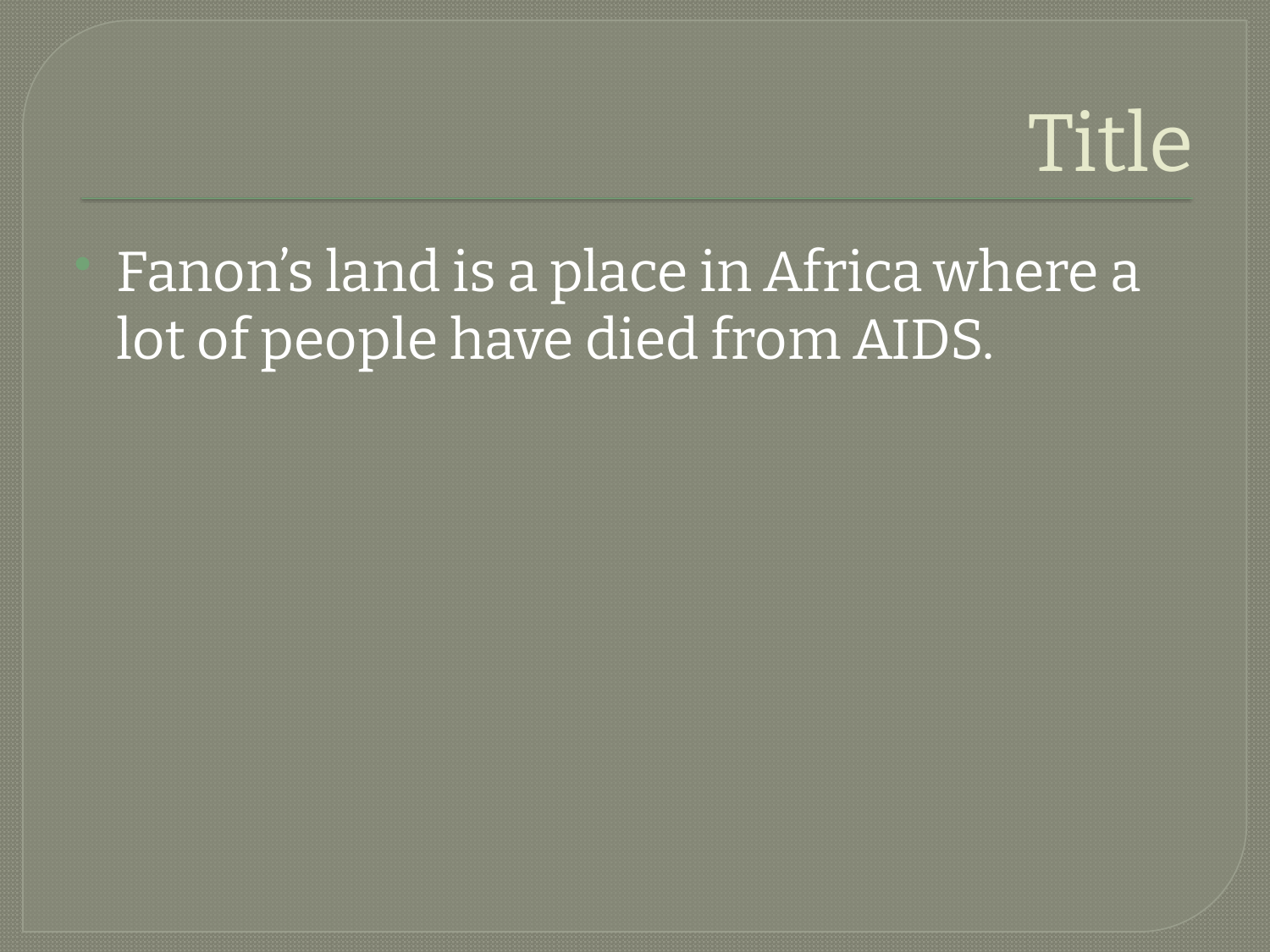

# Title
Fanon’s land is a place in Africa where a lot of people have died from AIDS.